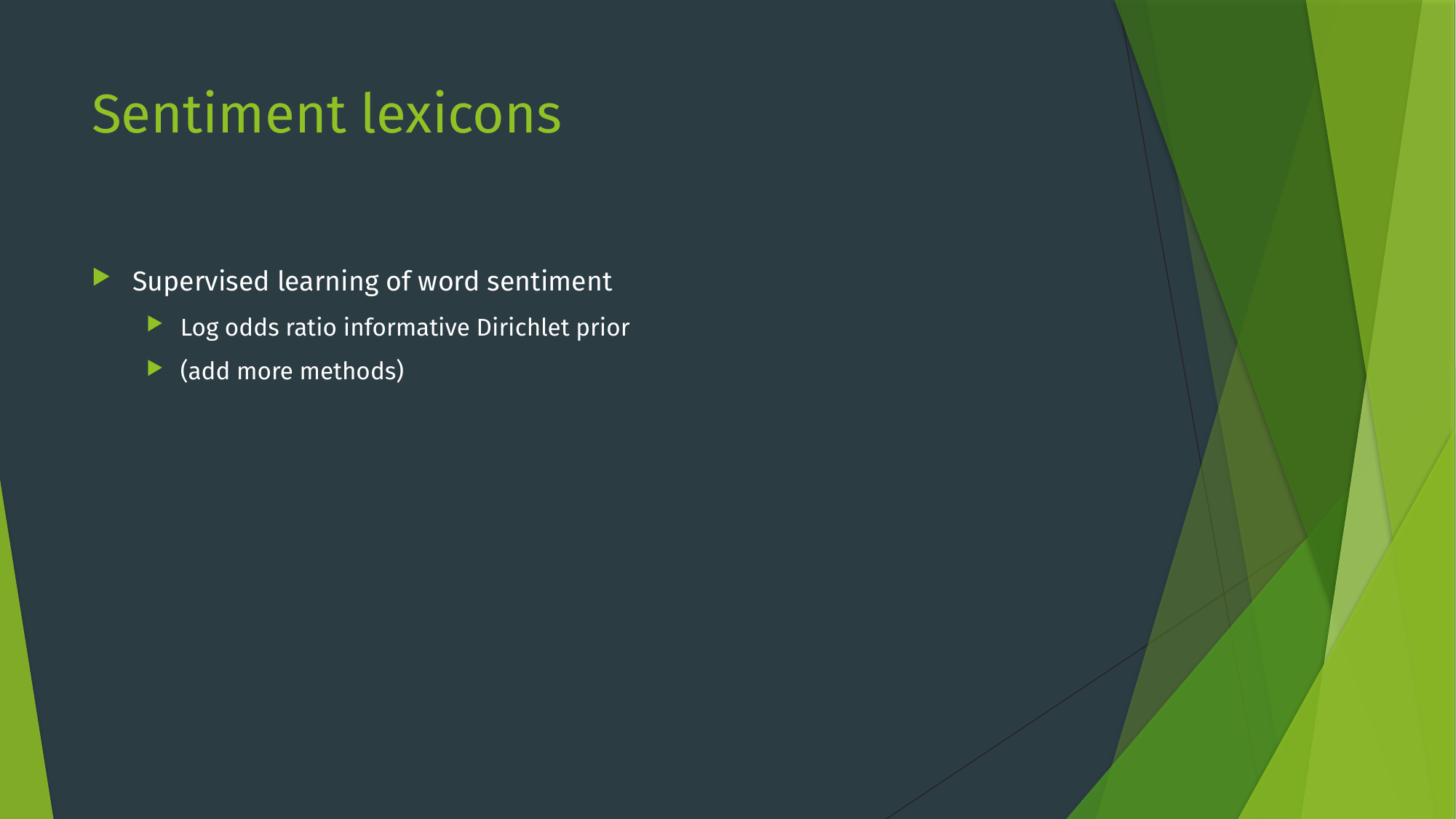

# Sentiment lexicons
Supervised learning of word sentiment
Log odds ratio informative Dirichlet prior
(add more methods)